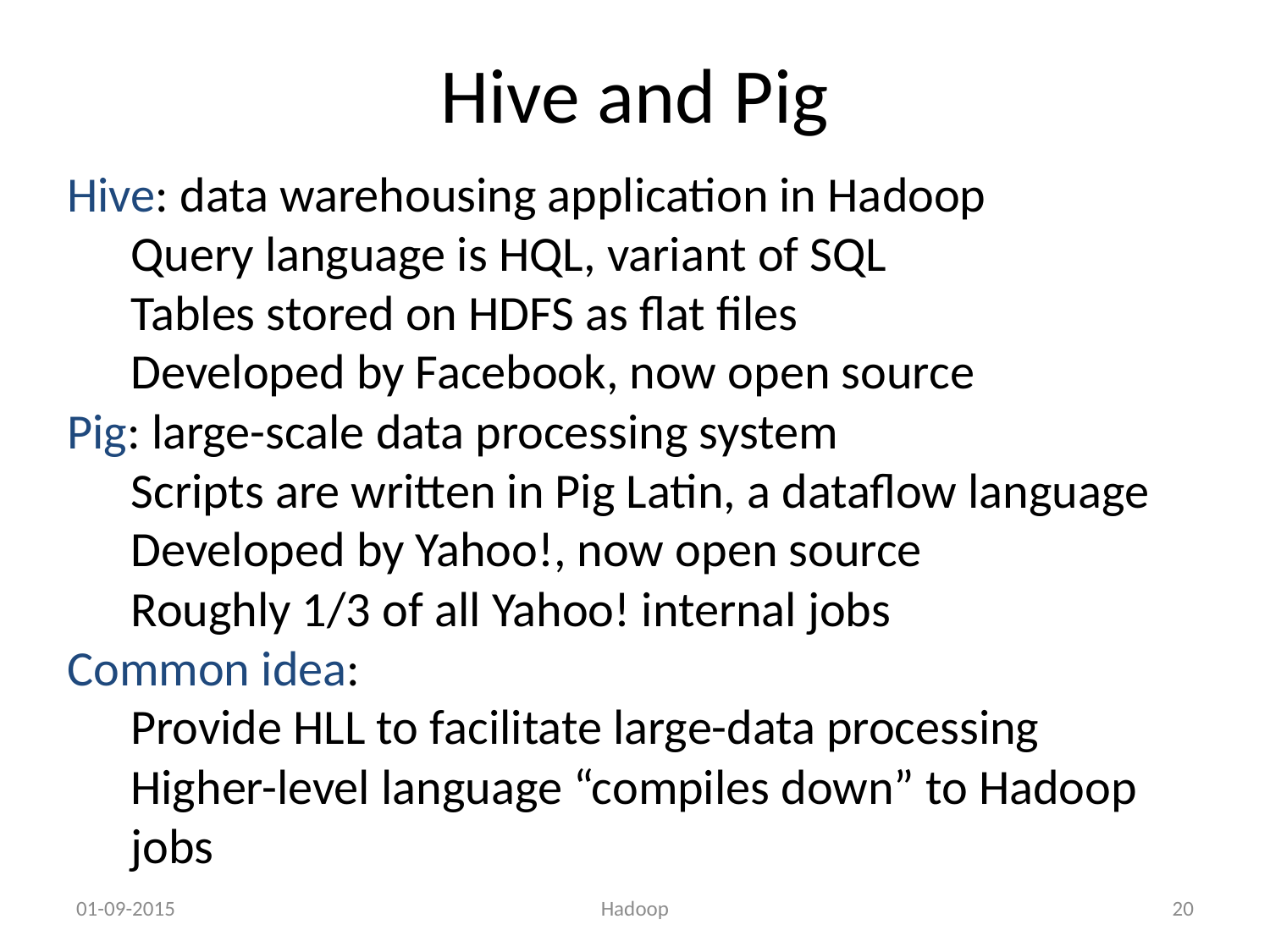

# Hive and Pig
Hive: data warehousing application in Hadoop
Query language is HQL, variant of SQL
Tables stored on HDFS as flat files
Developed by Facebook, now open source
Pig: large-scale data processing system
Scripts are written in Pig Latin, a dataflow language
Developed by Yahoo!, now open source
Roughly 1/3 of all Yahoo! internal jobs
Common idea:
Provide HLL to facilitate large-data processing
Higher-level language “compiles down” to Hadoop jobs
01-09-2015
Hadoop
20